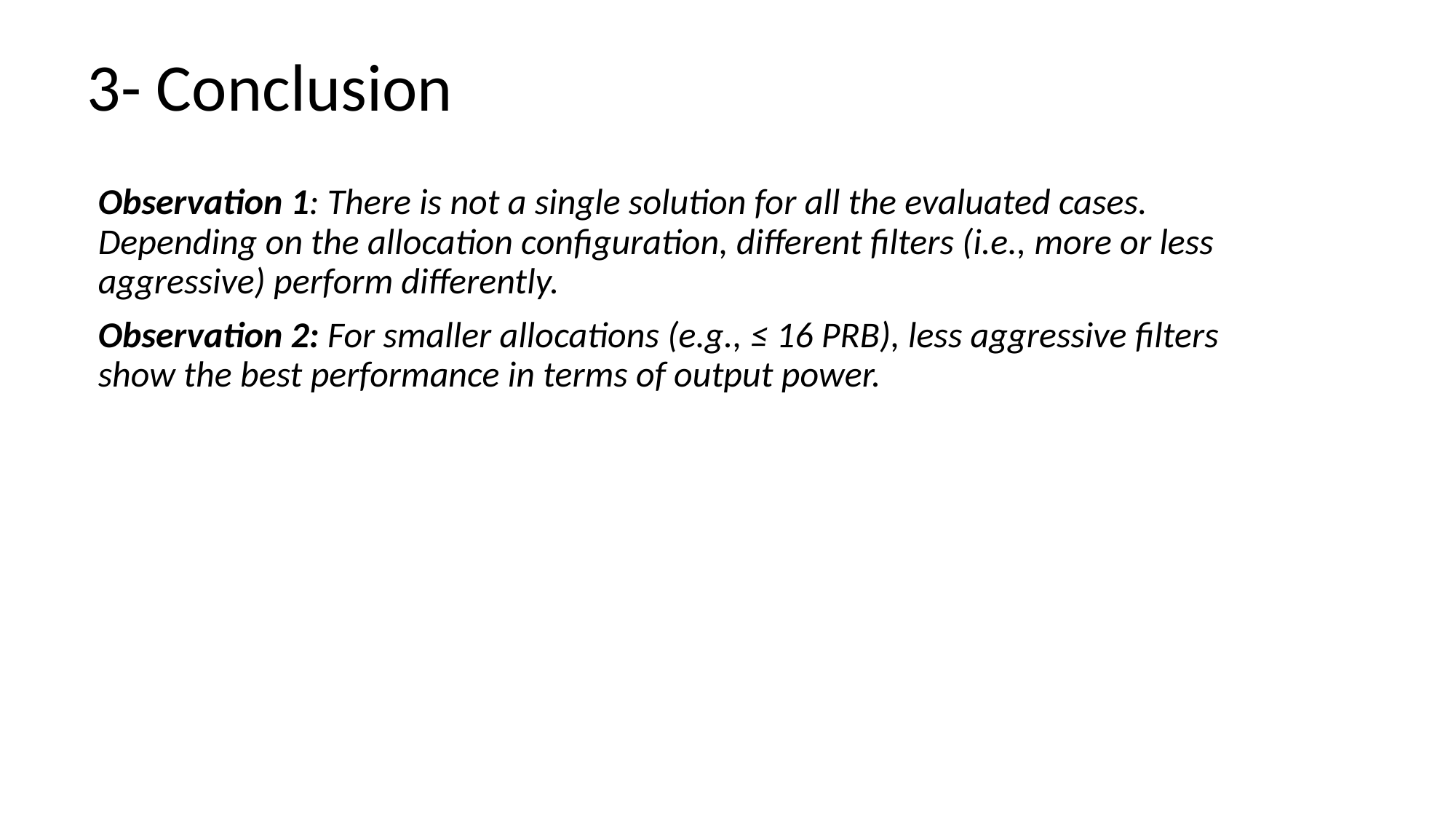

# 3- Conclusion
Observation 1: There is not a single solution for all the evaluated cases. Depending on the allocation configuration, different filters (i.e., more or less aggressive) perform differently.
Observation 2: For smaller allocations (e.g., ≤ 16 PRB), less aggressive filters show the best performance in terms of output power.